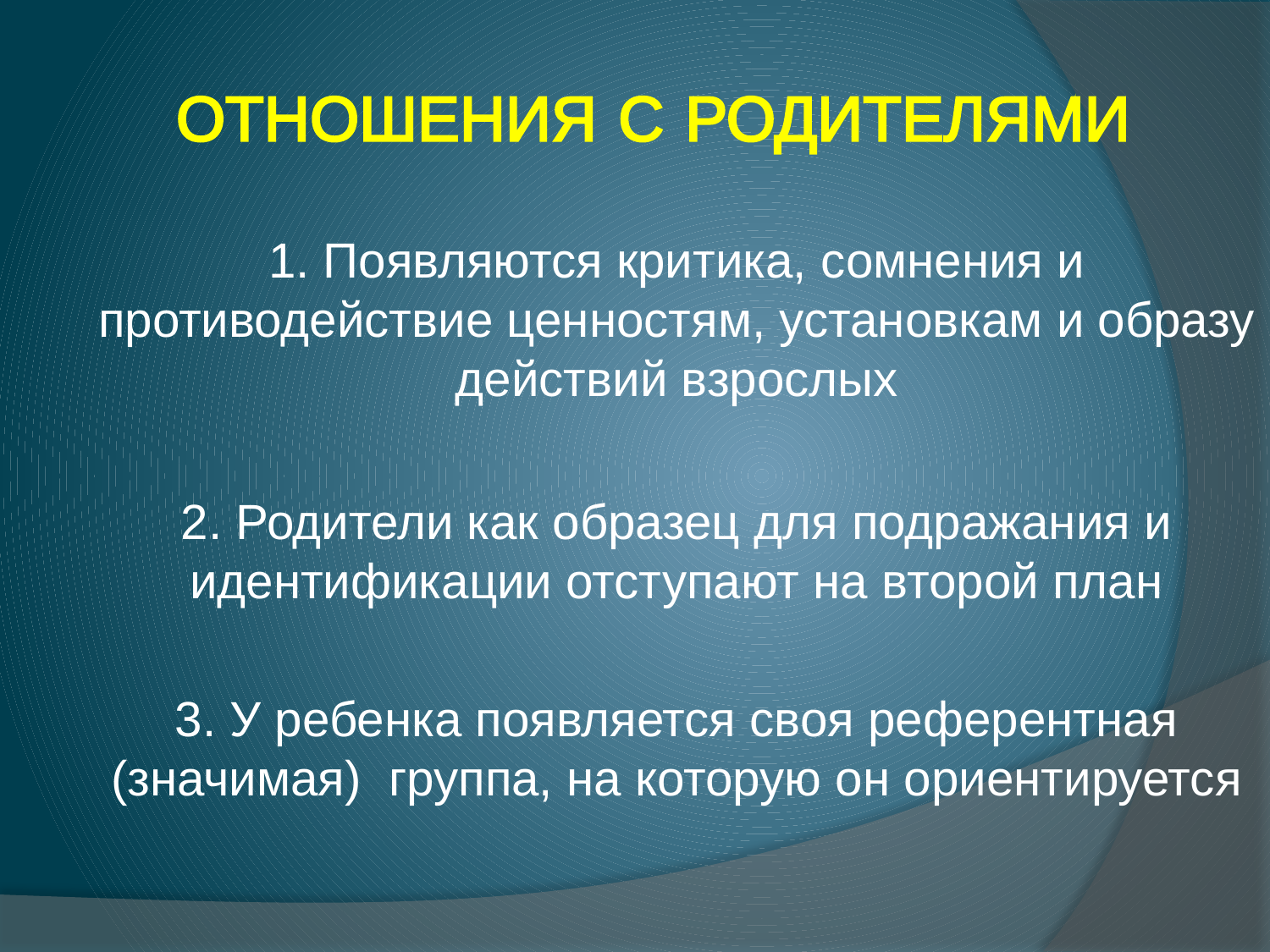

# ОТНОШЕНИЯ С РОДИТЕЛЯМИ
1. Появляются критика, сомнения и противодействие ценностям, установкам и образу действий взрослых

2. Родители как образец для подражания и идентификации отступают на второй план

3. У ребенка появляется своя референтная (значимая)  группа, на которую он ориентируется